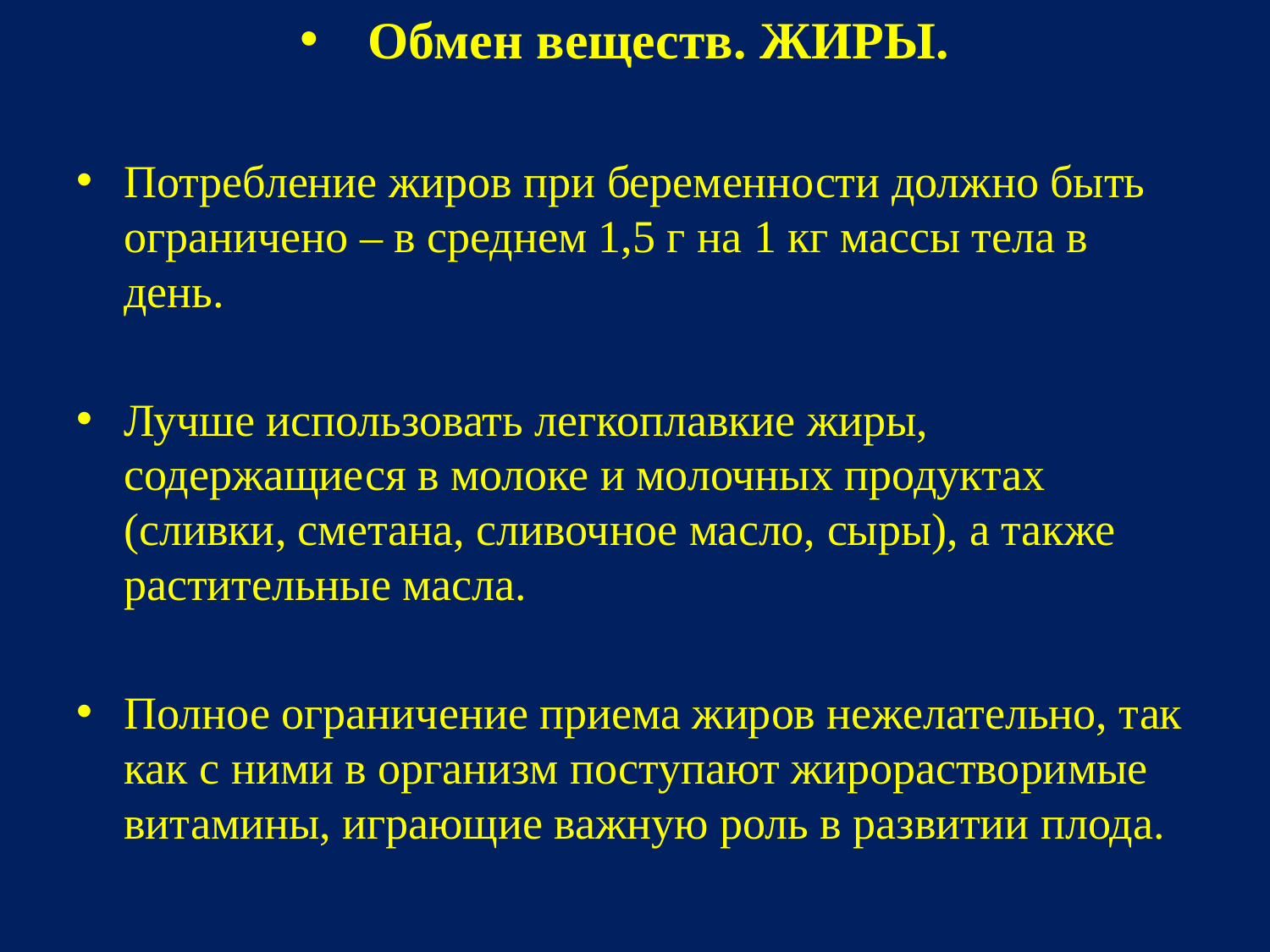

Обмен веществ. ЖИРЫ.

Потребление жиров при беременности должно быть ограничено – в среднем 1,5 г на 1 кг массы тела в день.

Лучше использовать легкоплавкие жиры, содержащиеся в молоке и молочных продуктах (сливки, сметана, сливочное масло, сыры), а также растительные масла.

Полное ограничение приема жиров нежелательно, так как с ними в организм поступают жирорастворимые витамины, играющие важную роль в развитии плода.